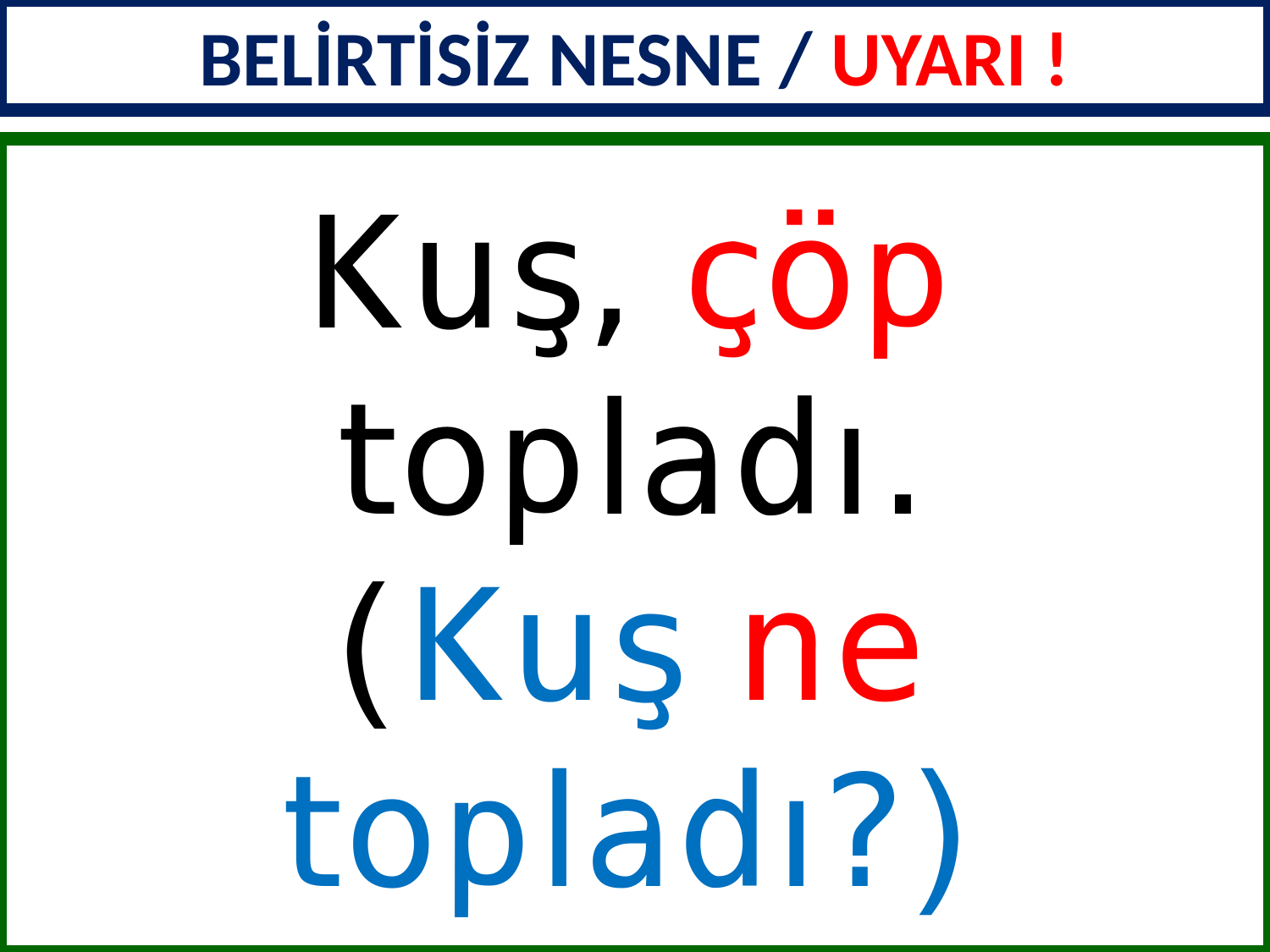

BELİRTİSİZ NESNE / UYARI !
Kuş, çöp topladı.
(Kuş ne topladı?)